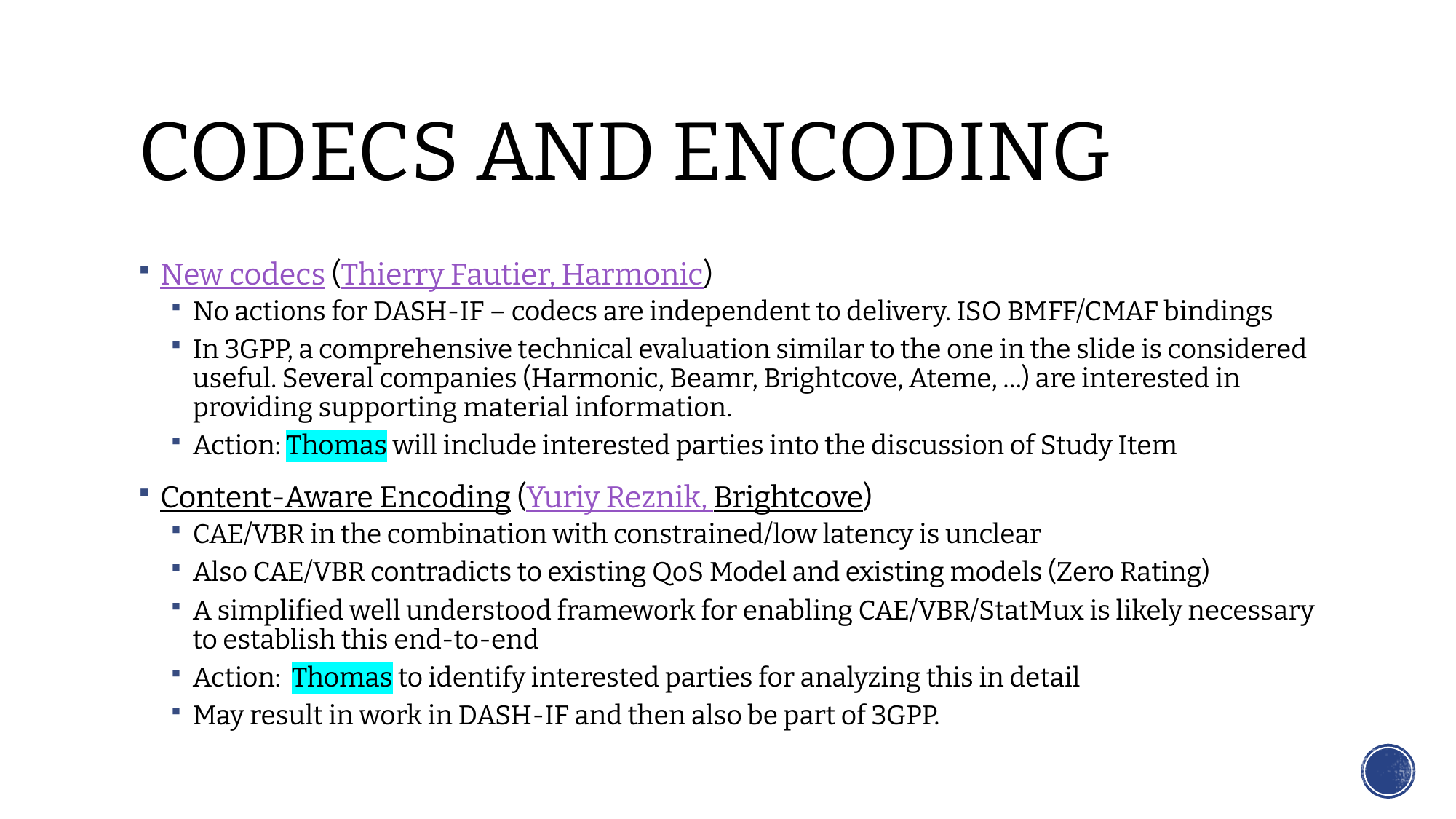

# Codecs and Encoding
New codecs (Thierry Fautier, Harmonic)
No actions for DASH-IF – codecs are independent to delivery. ISO BMFF/CMAF bindings
In 3GPP, a comprehensive technical evaluation similar to the one in the slide is considered useful. Several companies (Harmonic, Beamr, Brightcove, Ateme, …) are interested in providing supporting material information.
Action: Thomas will include interested parties into the discussion of Study Item
Content-Aware Encoding (Yuriy Reznik, Brightcove)
CAE/VBR in the combination with constrained/low latency is unclear
Also CAE/VBR contradicts to existing QoS Model and existing models (Zero Rating)
A simplified well understood framework for enabling CAE/VBR/StatMux is likely necessary to establish this end-to-end
Action:  Thomas to identify interested parties for analyzing this in detail
May result in work in DASH-IF and then also be part of 3GPP.